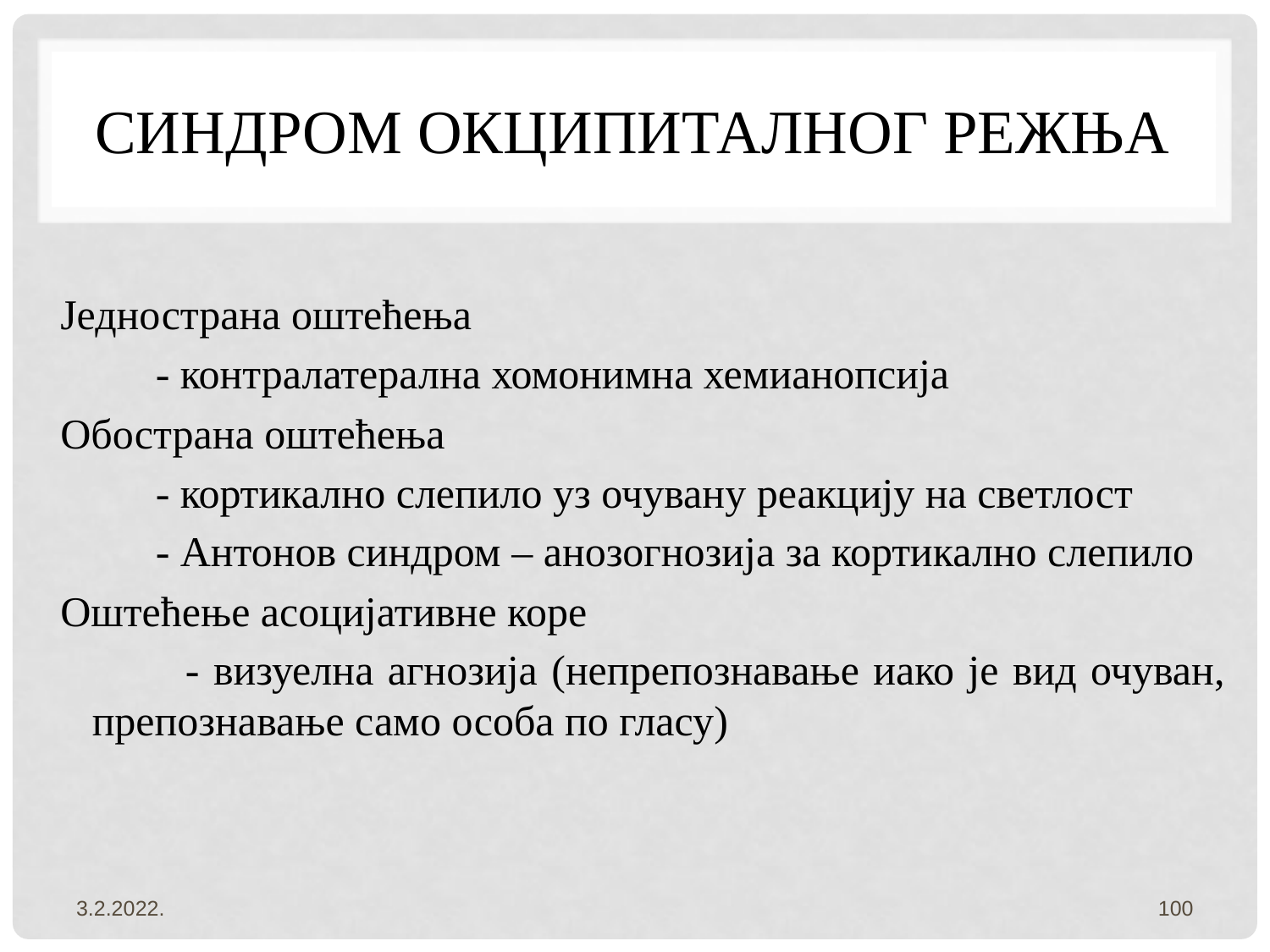

# Синдром Окципиталног режња

Једнострана оштећења
         - контралатерална хомонимна хемианопсија
Обострана оштећења
         - кортикално слепило уз очувану реакцију на светлост
         - Антонов синдром – анозогнозија за кортикално слепило
Оштећење асоцијативне коре
         - визуелна агнозија (непрепознавање иако је вид очуван, препознавање само особа по гласу)
3.2.2022.
100